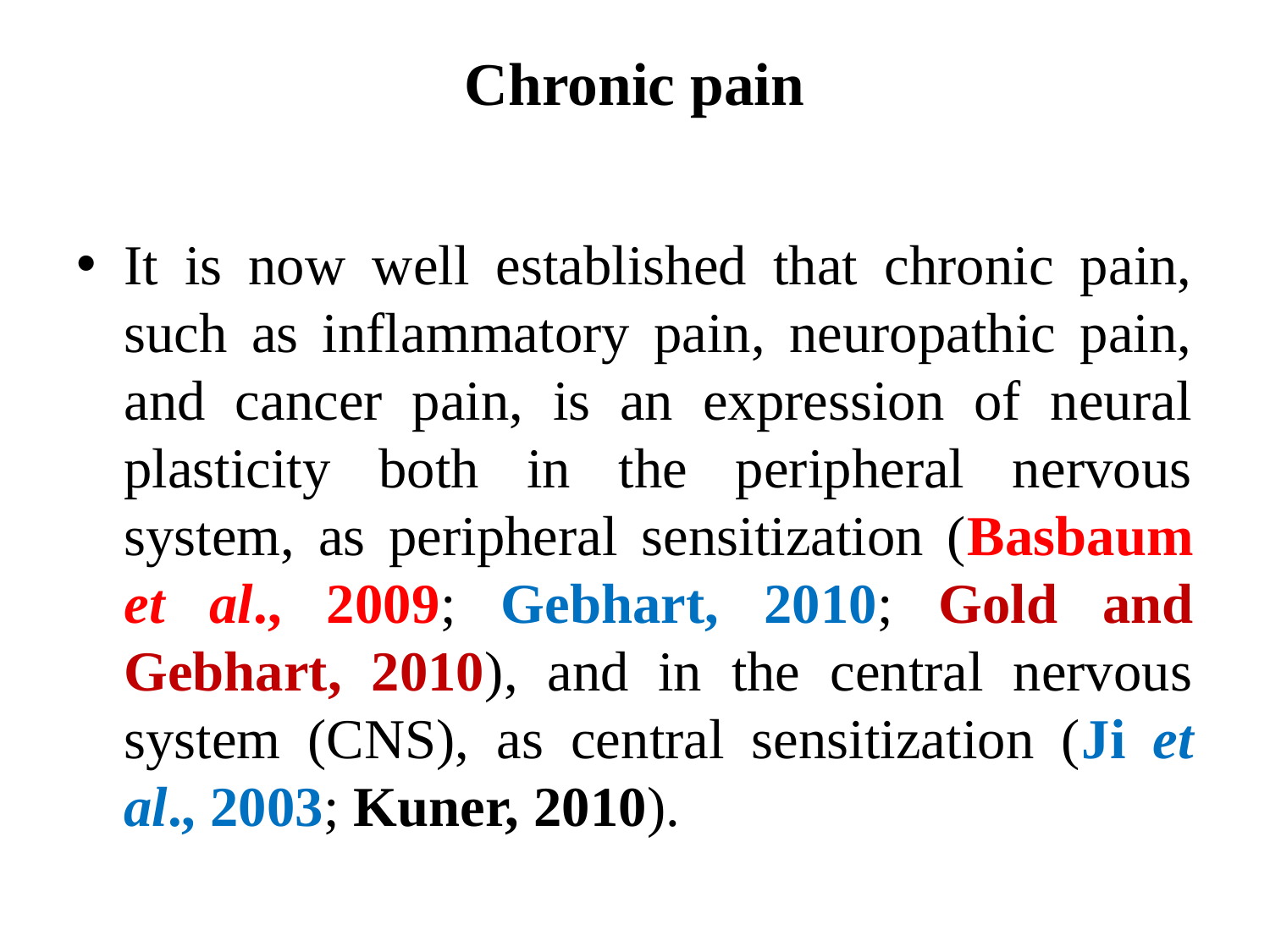

# Chronic pain
It is now well established that chronic pain, such as inflammatory pain, neuropathic pain, and cancer pain, is an expression of neural plasticity both in the peripheral nervous system, as peripheral sensitization (Basbaum et al., 2009; Gebhart, 2010; Gold and Gebhart, 2010), and in the central nervous system (CNS), as central sensitization (Ji et al., 2003; Kuner, 2010).